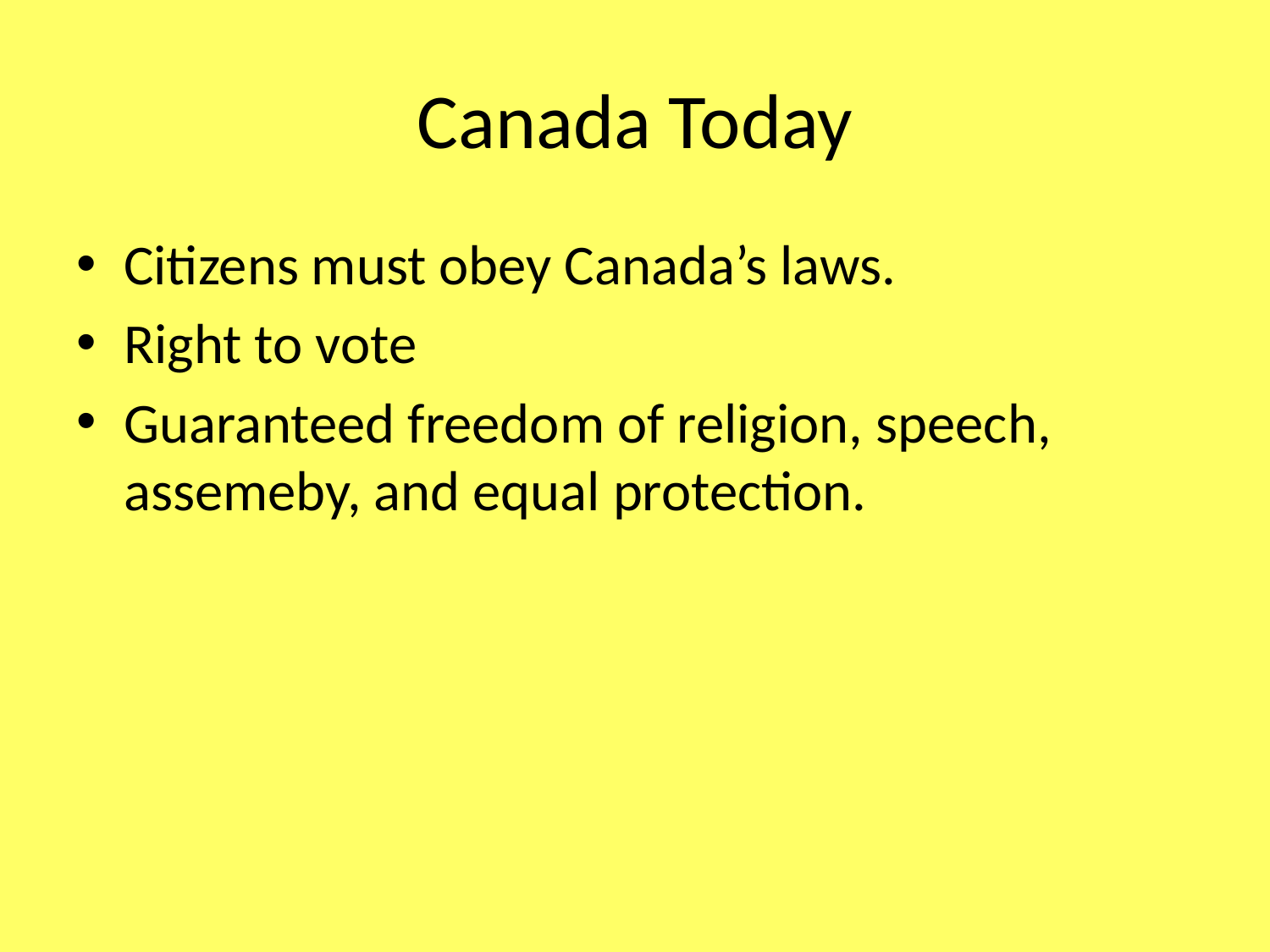

# Canada Today
Citizens must obey Canada’s laws.
Right to vote
Guaranteed freedom of religion, speech, assemeby, and equal protection.